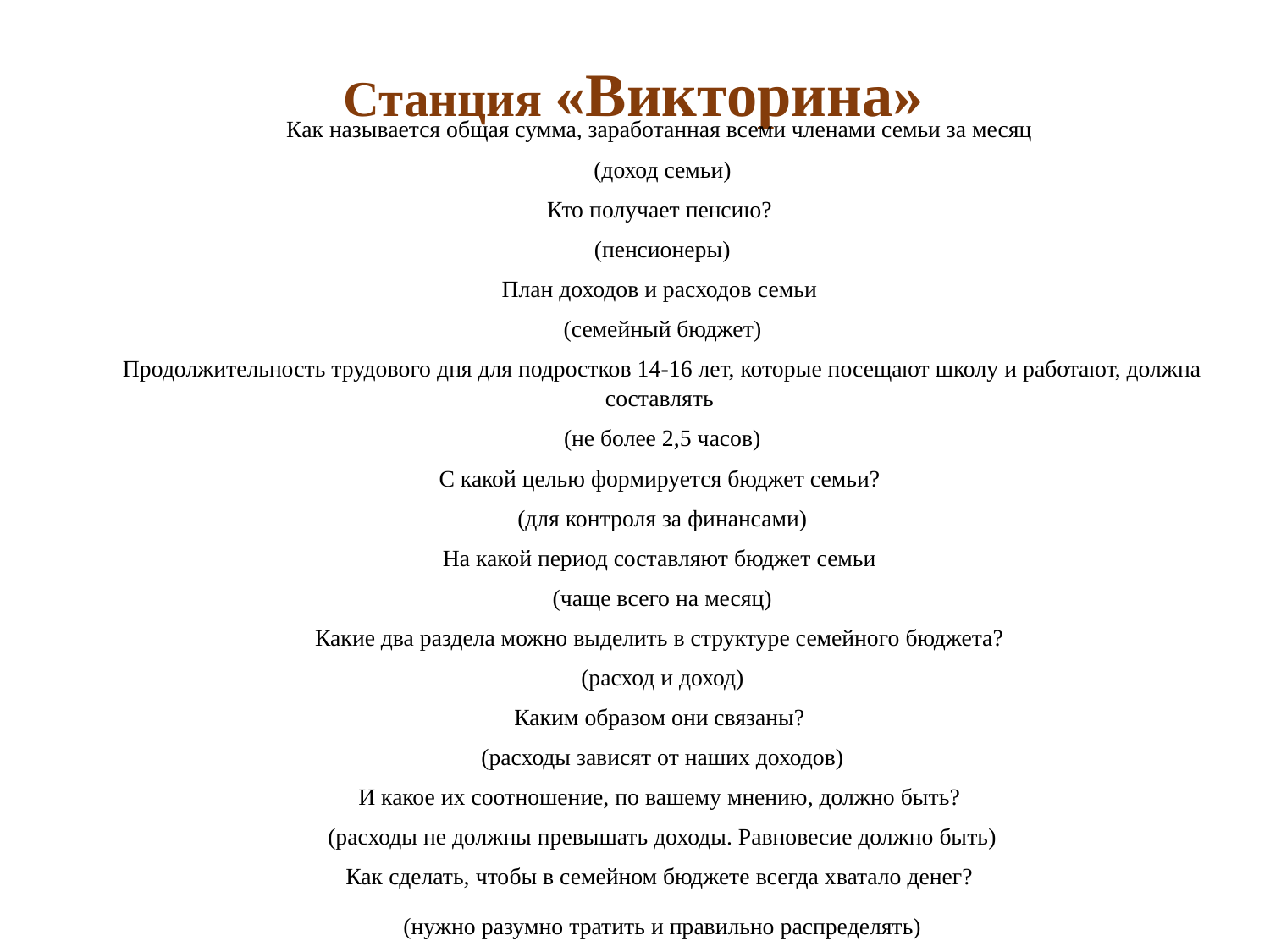

# Станция «Викторина»
Как называется общая сумма, заработанная всеми членами семьи за месяц
(доход семьи)
Кто получает пенсию?
(пенсионеры)
План доходов и расходов семьи
(семейный бюджет)
Продолжительность трудового дня для подростков 14-16 лет, которые посещают школу и работают, должна составлять
(не более 2,5 часов)
С какой целью формируется бюджет семьи?
(для контроля за финансами)
На какой период составляют бюджет семьи
(чаще всего на месяц)
Какие два раздела можно выделить в структуре семейного бюджета?
(расход и доход)
Каким образом они связаны?
(расходы зависят от наших доходов)
И какое их соотношение, по вашему мнению, должно быть?
(расходы не должны превышать доходы. Равновесие должно быть)
Как сделать, чтобы в семейном бюджете всегда хватало денег?
(нужно разумно тратить и правильно распределять)